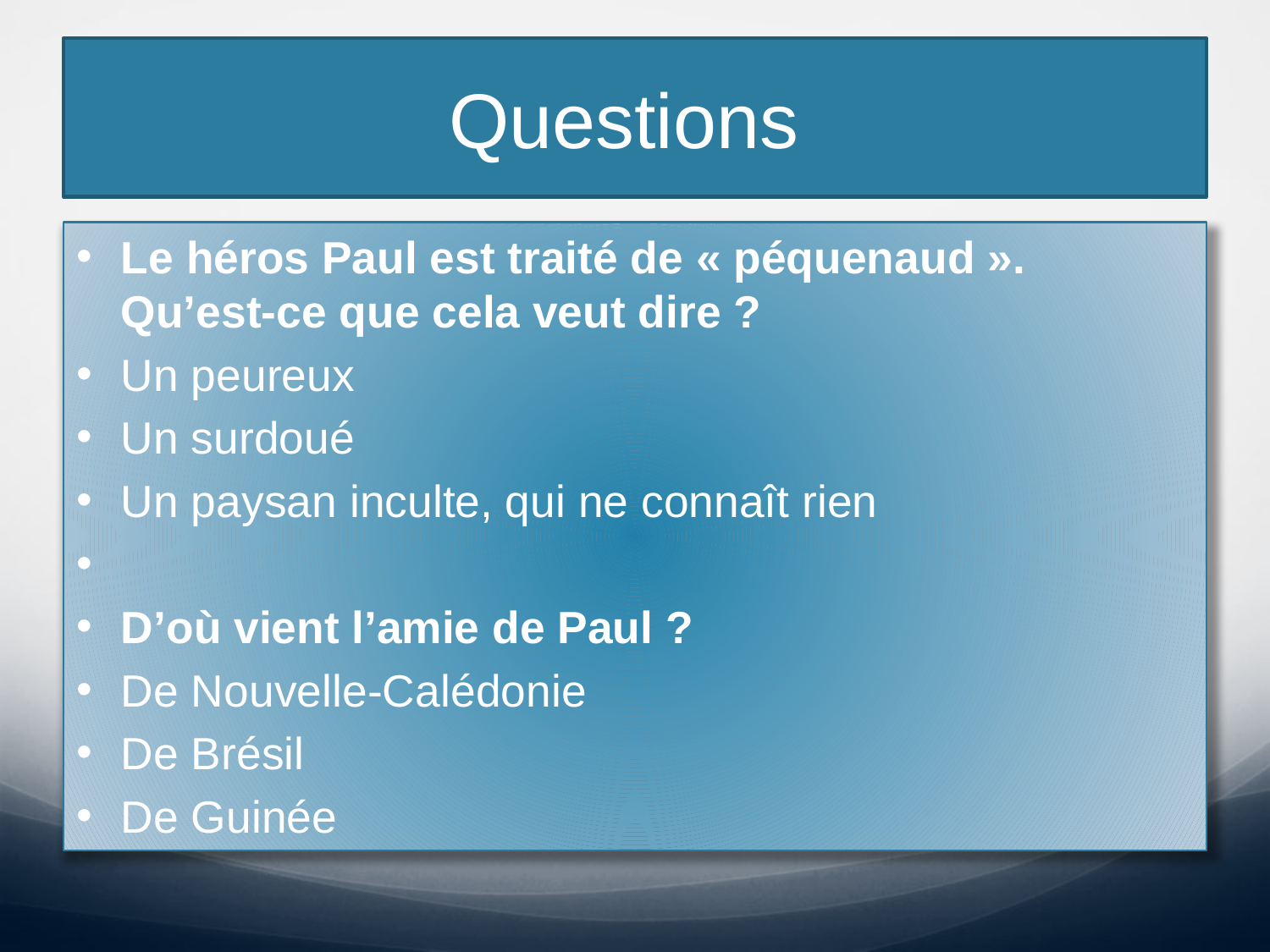

# Questions
Le héros Paul est traité de « péquenaud ». Qu’est-ce que cela veut dire ?
Un peureux
Un surdoué
Un paysan inculte, qui ne connaît rien

D’où vient l’amie de Paul ?
De Nouvelle-Calédonie
De Brésil
De Guinée